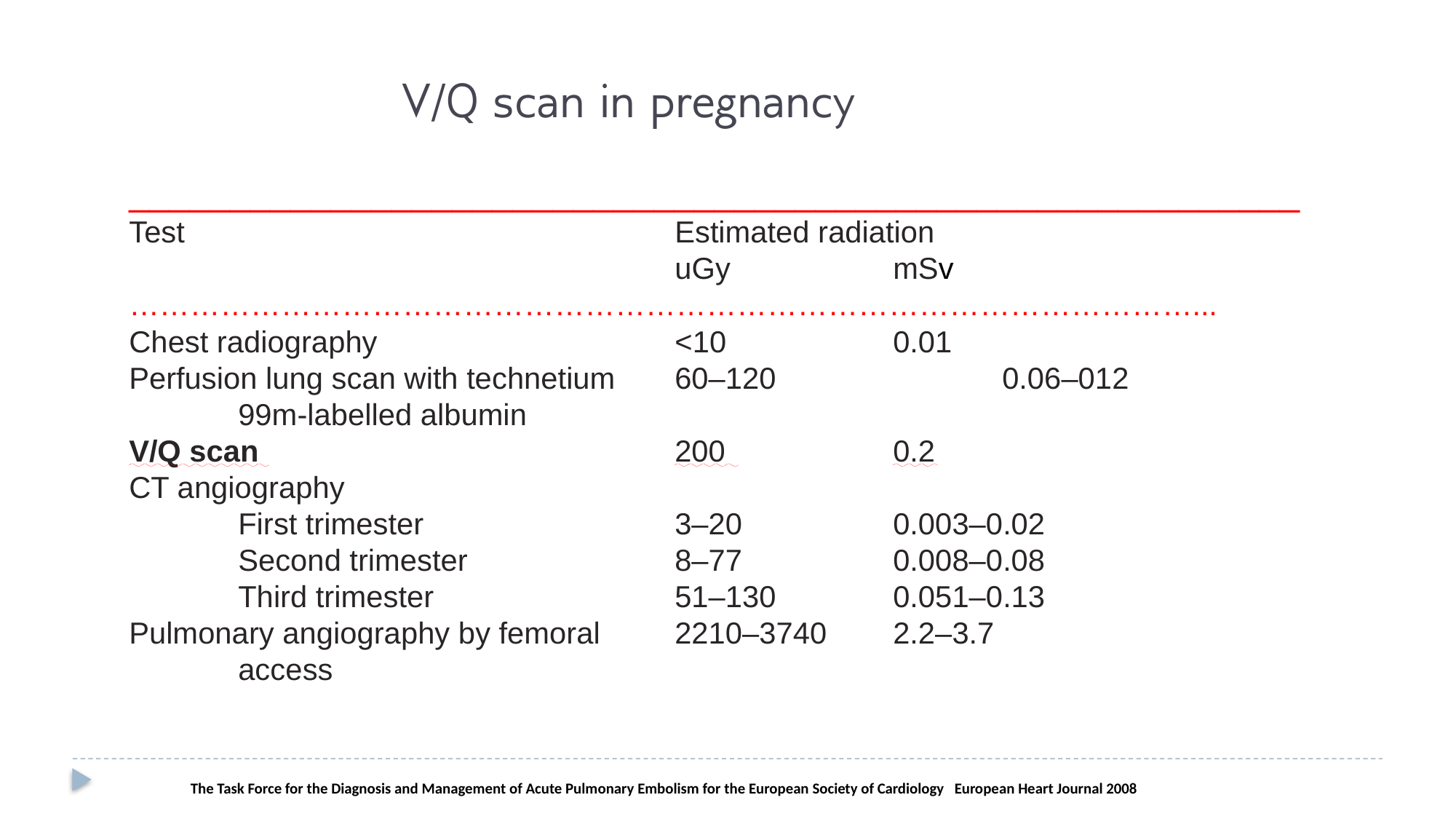

V/Q scan in pregnancy
__________________________________________________________
Test 					Estimated radiation
					uGy 		mSv
……………………………………………………………………………………………...
Chest radiography			<10 		0.01
Perfusion lung scan with technetium	60–120 		0.06–012
	99m-labelled albumin
V/Q scan 				200 		0.2
CT angiography
	First trimester 			3–20 		0.003–0.02
	Second trimester 		8–77 		0.008–0.08
	Third trimester 			51–130 	0.051–0.13
Pulmonary angiography by femoral	2210–3740 	2.2–3.7
	access

The Task Force for the Diagnosis and Management of Acute Pulmonary Embolism for the European Society of Cardiology	European Heart Journal 2008